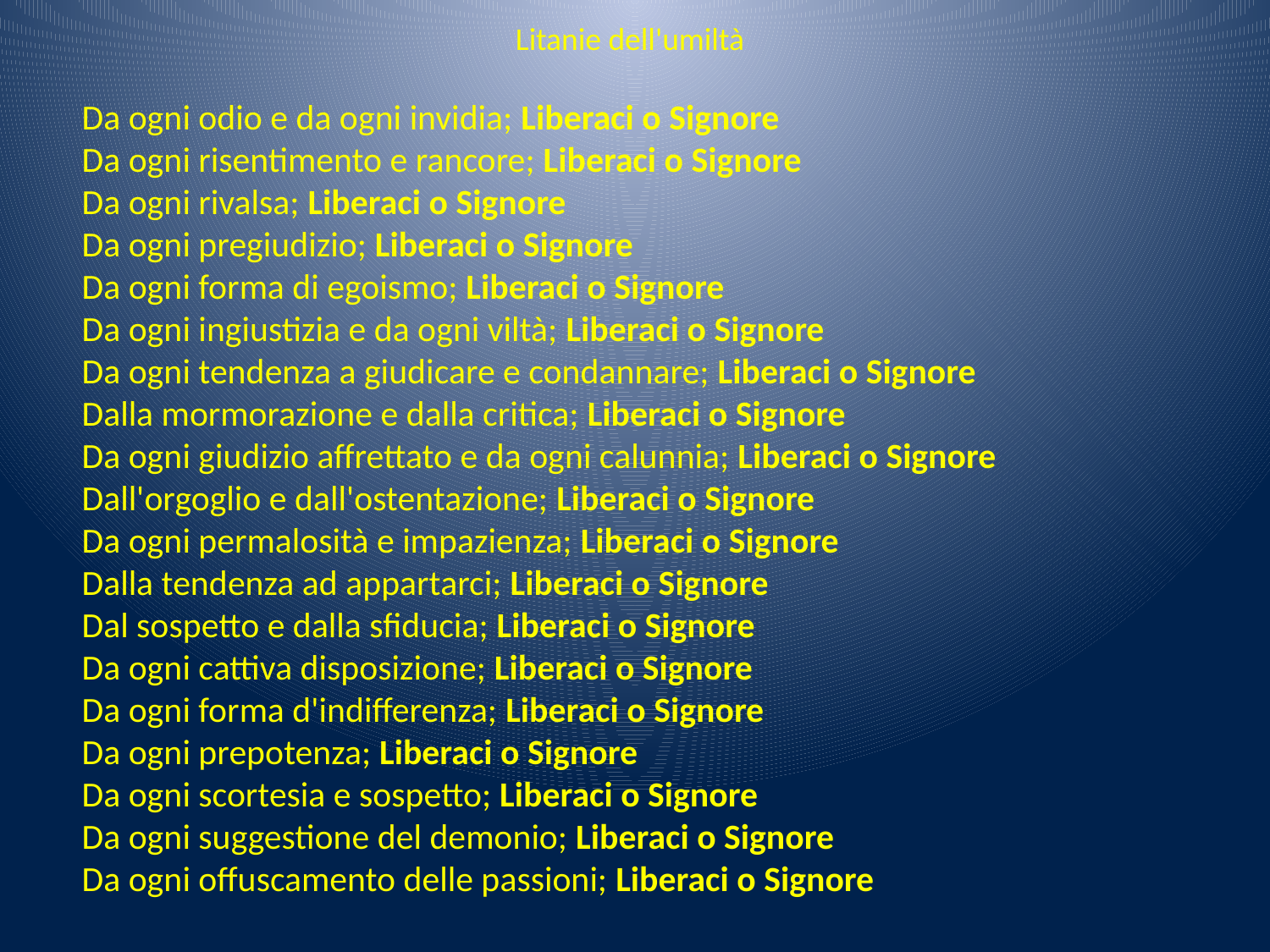

Litanie dell'umiltà

Da ogni odio e da ogni invidia; Liberaci o Signore
Da ogni risentimento e rancore; Liberaci o Signore
Da ogni rivalsa; Liberaci o Signore
Da ogni pregiudizio; Liberaci o Signore
Da ogni forma di egoismo; Liberaci o Signore
Da ogni ingiustizia e da ogni viltà; Liberaci o Signore
Da ogni tendenza a giudicare e condannare; Liberaci o Signore
Dalla mormorazione e dalla critica; Liberaci o Signore
Da ogni giudizio affrettato e da ogni calunnia; Liberaci o Signore
Dall'orgoglio e dall'ostentazione; Liberaci o Signore
Da ogni permalosità e impazienza; Liberaci o Signore
Dalla tendenza ad appartarci; Liberaci o Signore
Dal sospetto e dalla sfiducia; Liberaci o Signore
Da ogni cattiva disposizione; Liberaci o Signore
Da ogni forma d'indifferenza; Liberaci o Signore
Da ogni prepotenza; Liberaci o Signore
Da ogni scortesia e sospetto; Liberaci o Signore
Da ogni suggestione del demonio; Liberaci o Signore
Da ogni offuscamento delle passioni; Liberaci o Signore